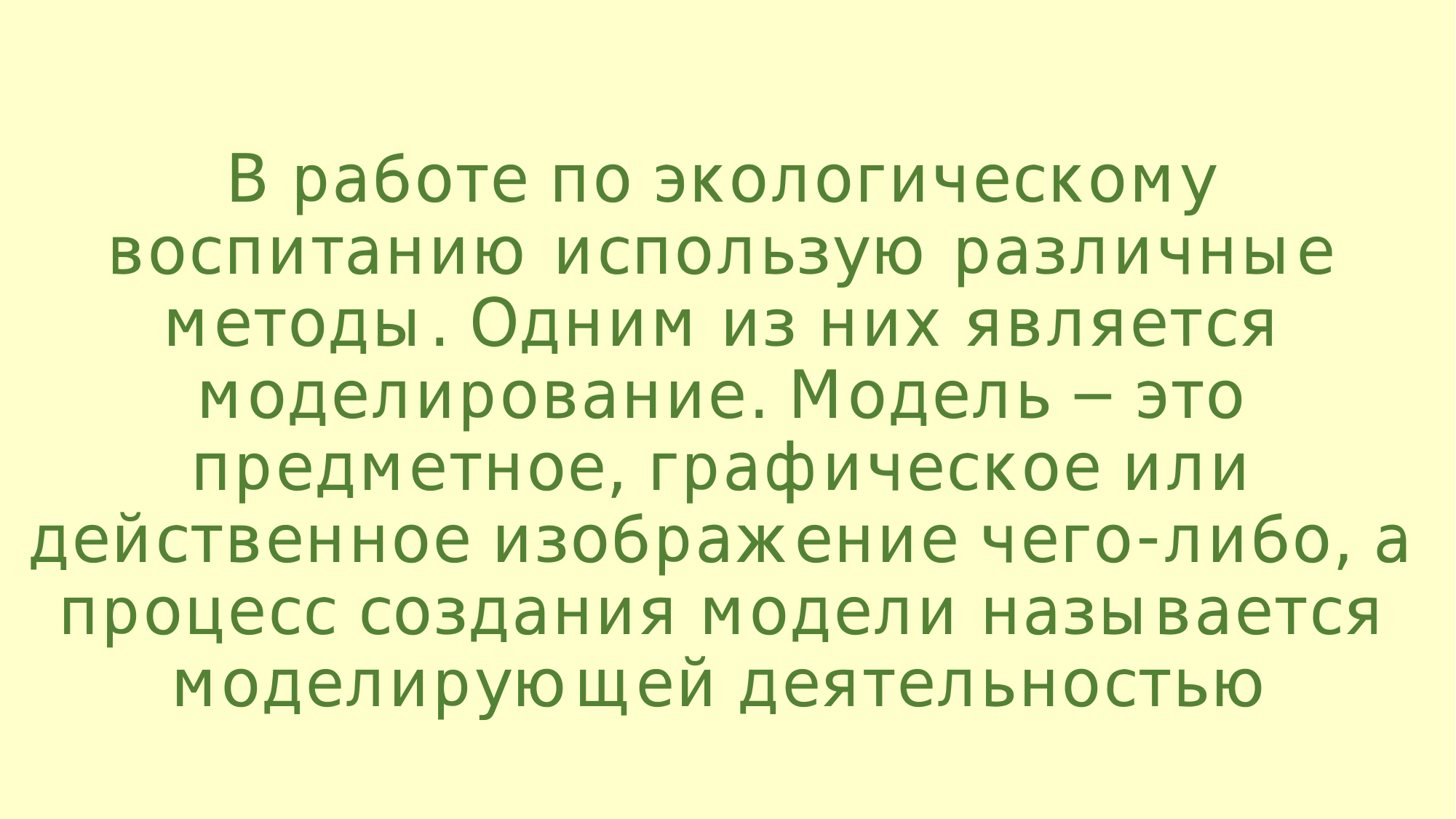

# В работе по экологическому воспитанию использую различные методы. Одним из них является моделирование. Модель – это предметное, графическое или действенное изображение чего-либо, а процесс создания модели называется моделирующей деятельностью